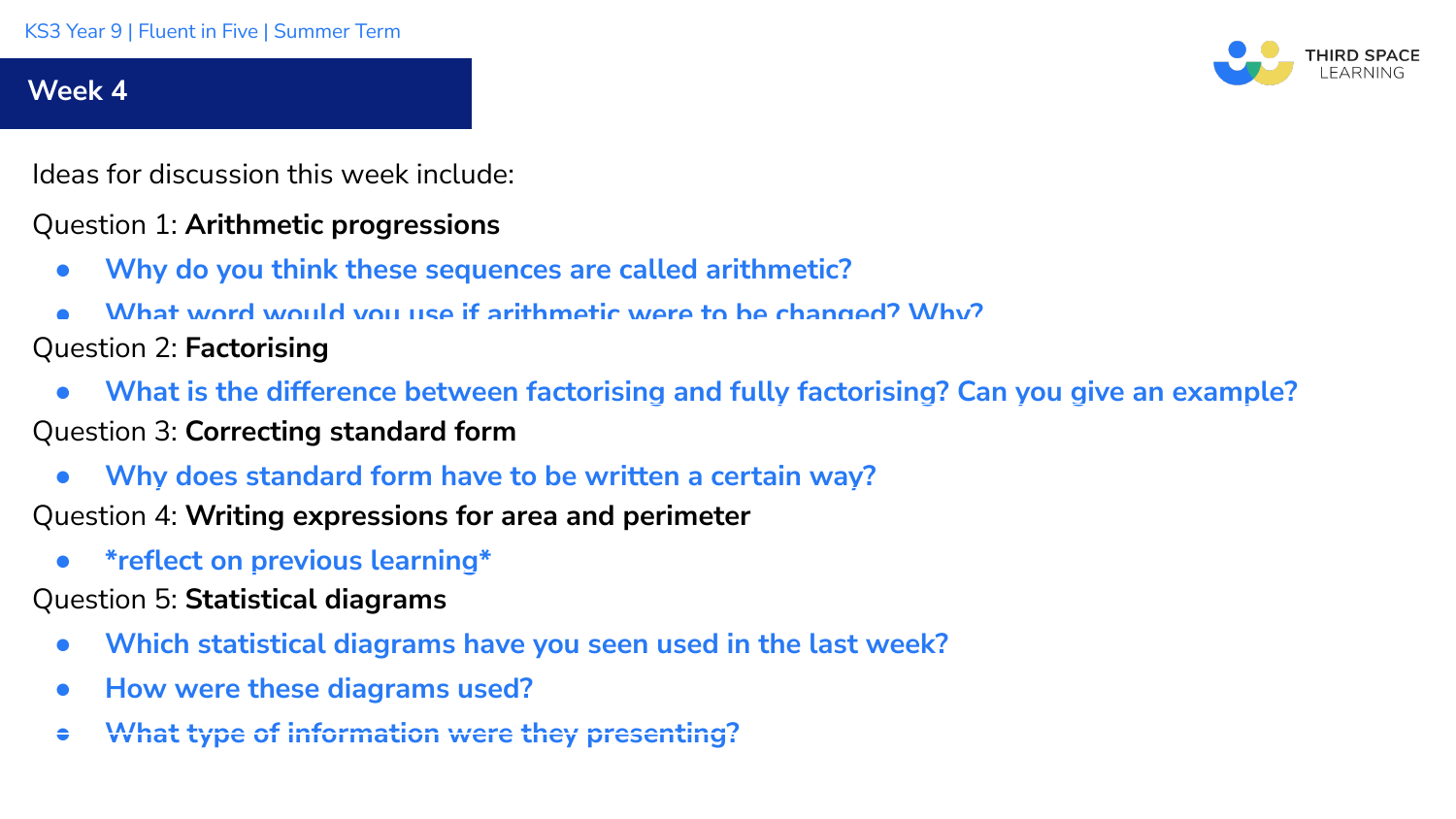

Week 4
| Ideas for discussion this week include: |
| --- |
| Question 1: Arithmetic progressions Why do you think these sequences are called arithmetic? What word would you use if arithmetic were to be changed? Why? |
| Question 2: Factorising What is the difference between factorising and fully factorising? Can you give an example? |
| Question 3: Correcting standard form Why does standard form have to be written a certain way? |
| Question 4: Writing expressions for area and perimeter \*reflect on previous learning\* |
| Question 5: Statistical diagrams Which statistical diagrams have you seen used in the last week? How were these diagrams used? What type of information were they presenting? |